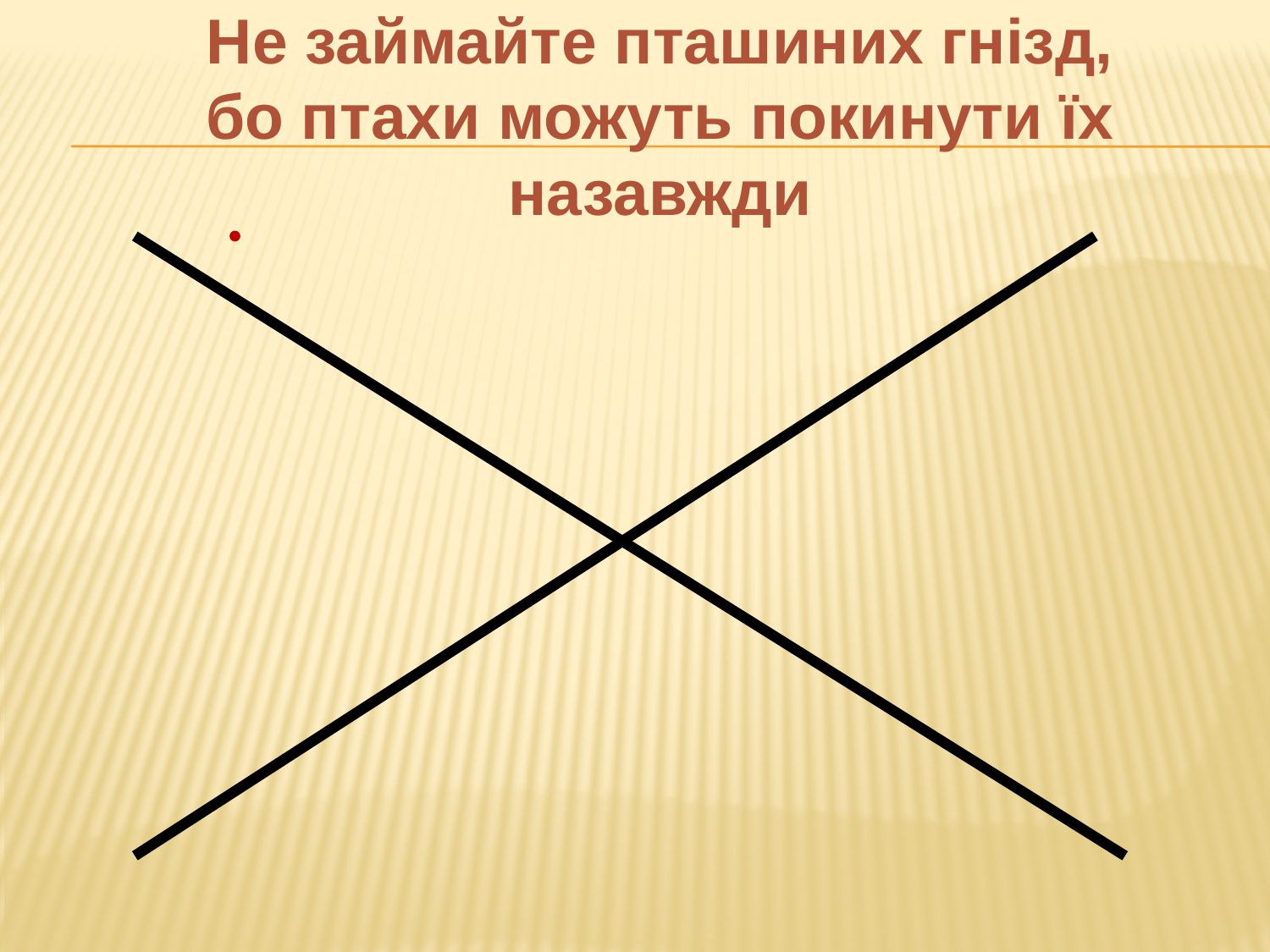

Не займайте пташиних гнізд,
бо птахи можуть покинути їх назавжди